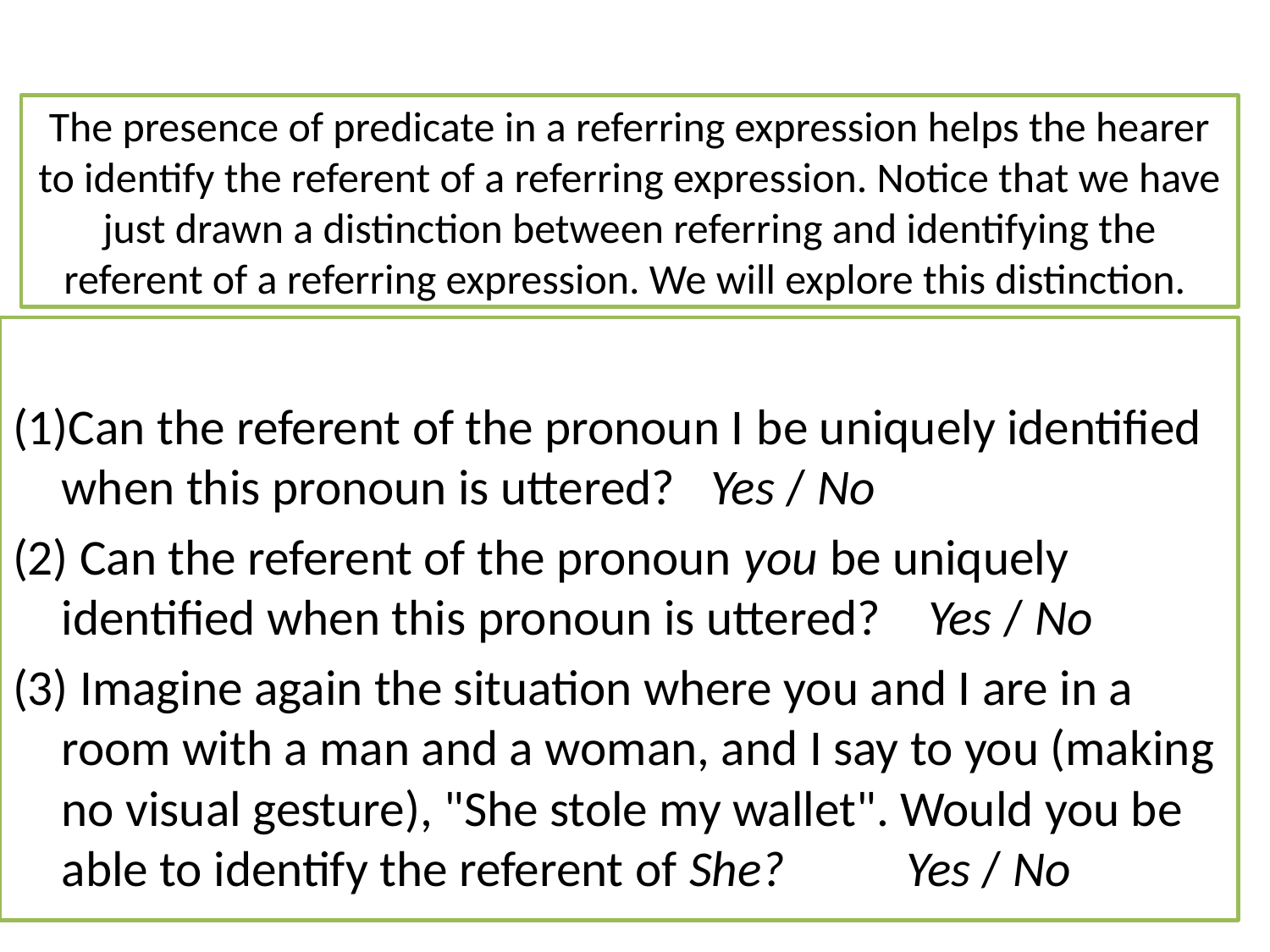

# The presence of predicate in a referring expression helps the hearer to identify the referent of a referring expression. Notice that we have just drawn a distinction between referring and identifying the referent of a referring expression. We will explore this distinction.

(1)Can the referent of the pronoun I be uniquely identified when this pronoun is uttered?   Yes / No
(2) Can the referent of the pronoun you be uniquely identified when this pronoun is uttered?    Yes / No
(3) Imagine again the situation where you and I are in a room with a man and a woman, and I say to you (making no visual gesture), "She stole my wallet". Would you be able to identify the referent of She?   								Yes / No